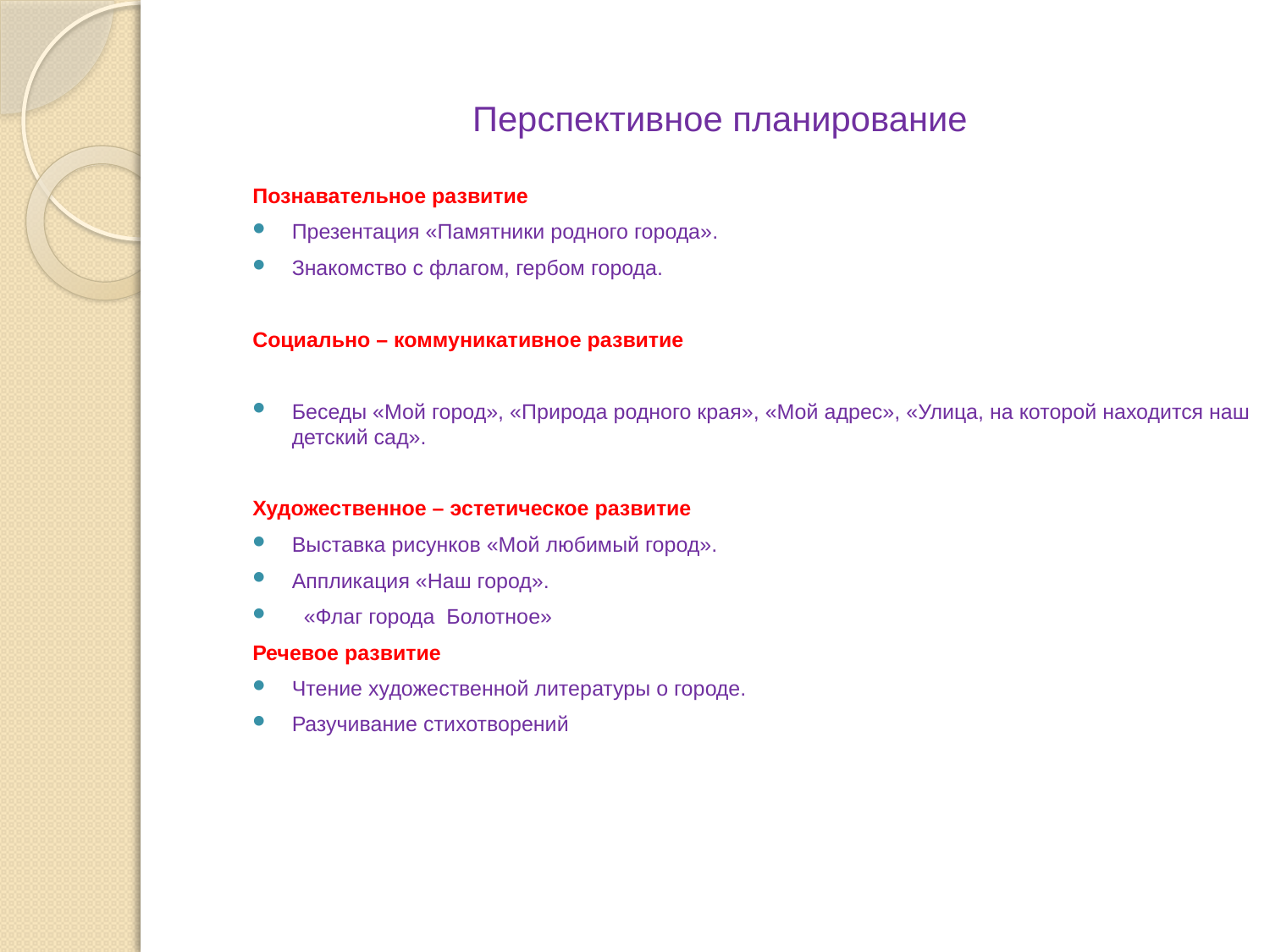

# Перспективное планирование
Познавательное развитие
Презентация «Памятники родного города».
Знакомство с флагом, гербом города.

Социально – коммуникативное развитие

Беседы «Мой город», «Природа родного края», «Мой адрес», «Улица, на которой находится наш детский сад».

Художественное – эстетическое развитие
Выставка рисунков «Мой любимый город».
Аппликация «Наш город».
  «Флаг города  Болотное»
Речевое развитие
Чтение художественной литературы о городе.
Разучивание стихотворений